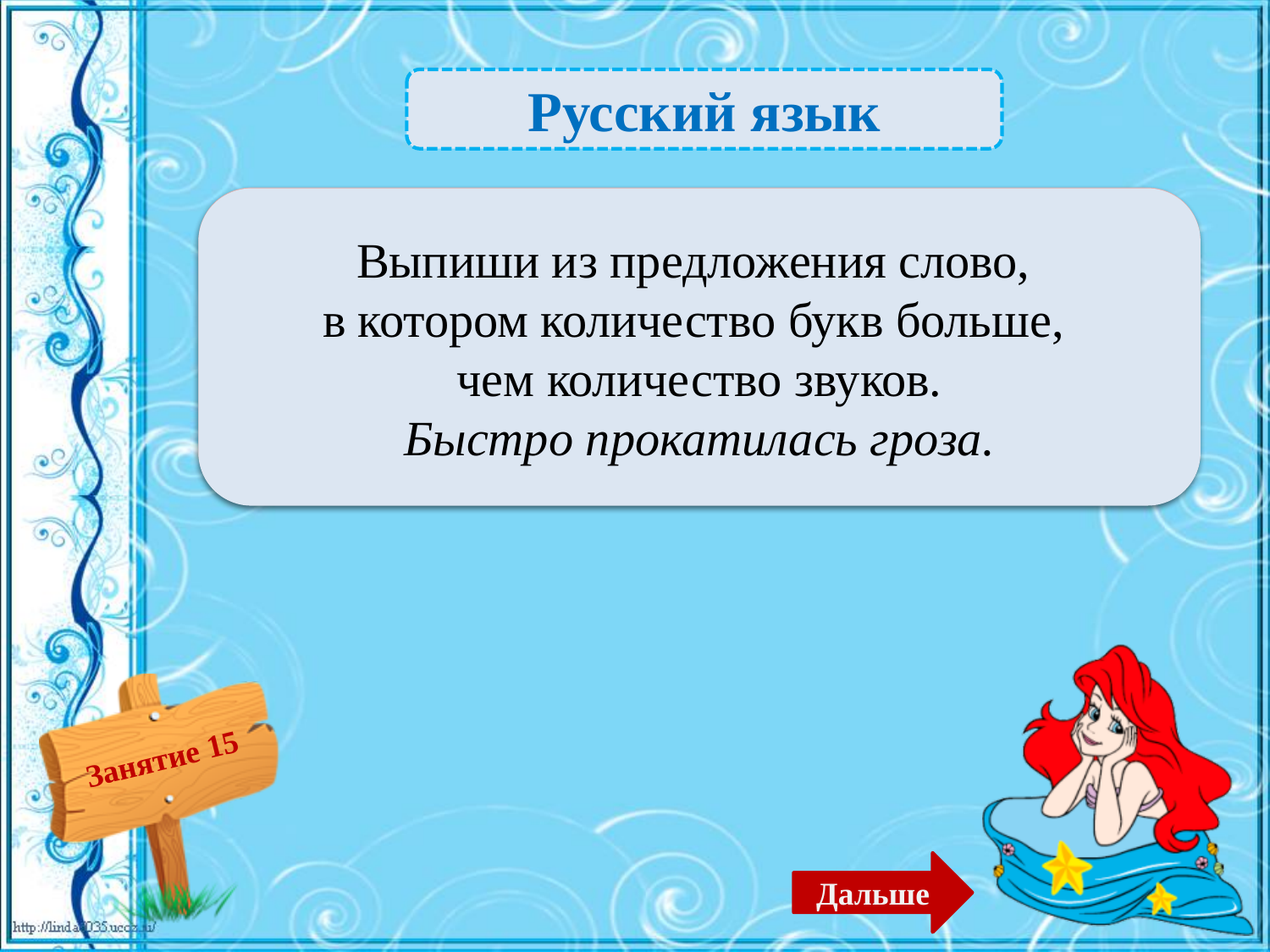

Русский язык
 Прокатилась – 1б.
Выпиши из предложения слово,
в котором количество букв больше,
чем количество звуков.
Быстро прокатилась гроза.

Дальше